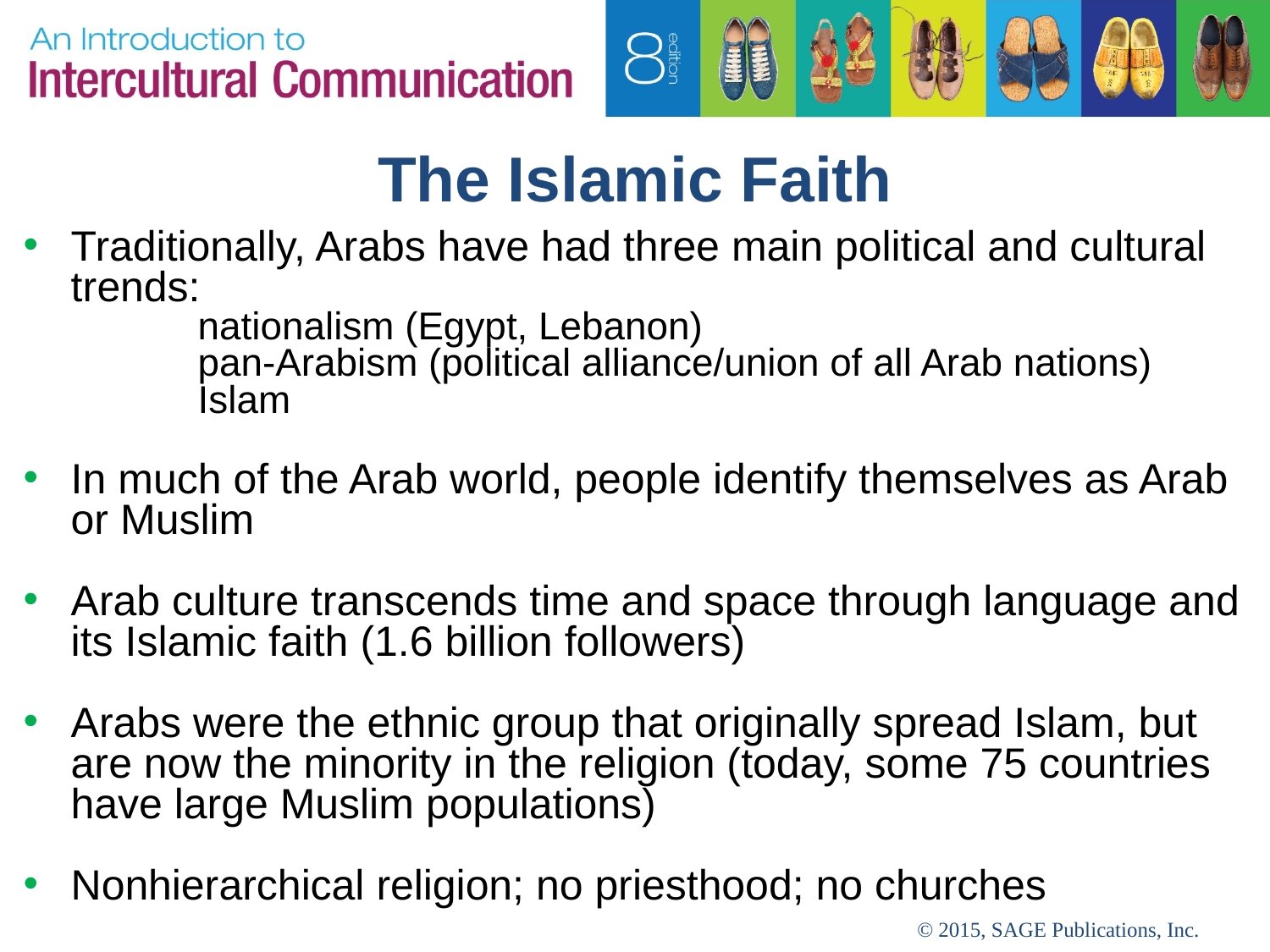

# The Islamic Faith
Traditionally, Arabs have had three main political and cultural trends:
		nationalism (Egypt, Lebanon)
		pan-Arabism (political alliance/union of all Arab nations)
		Islam

In much of the Arab world, people identify themselves as Arab or Muslim

Arab culture transcends time and space through language and its Islamic faith (1.6 billion followers)

Arabs were the ethnic group that originally spread Islam, but are now the minority in the religion (today, some 75 countries have large Muslim populations)

Nonhierarchical religion; no priesthood; no churches

© 2015, SAGE Publications, Inc.